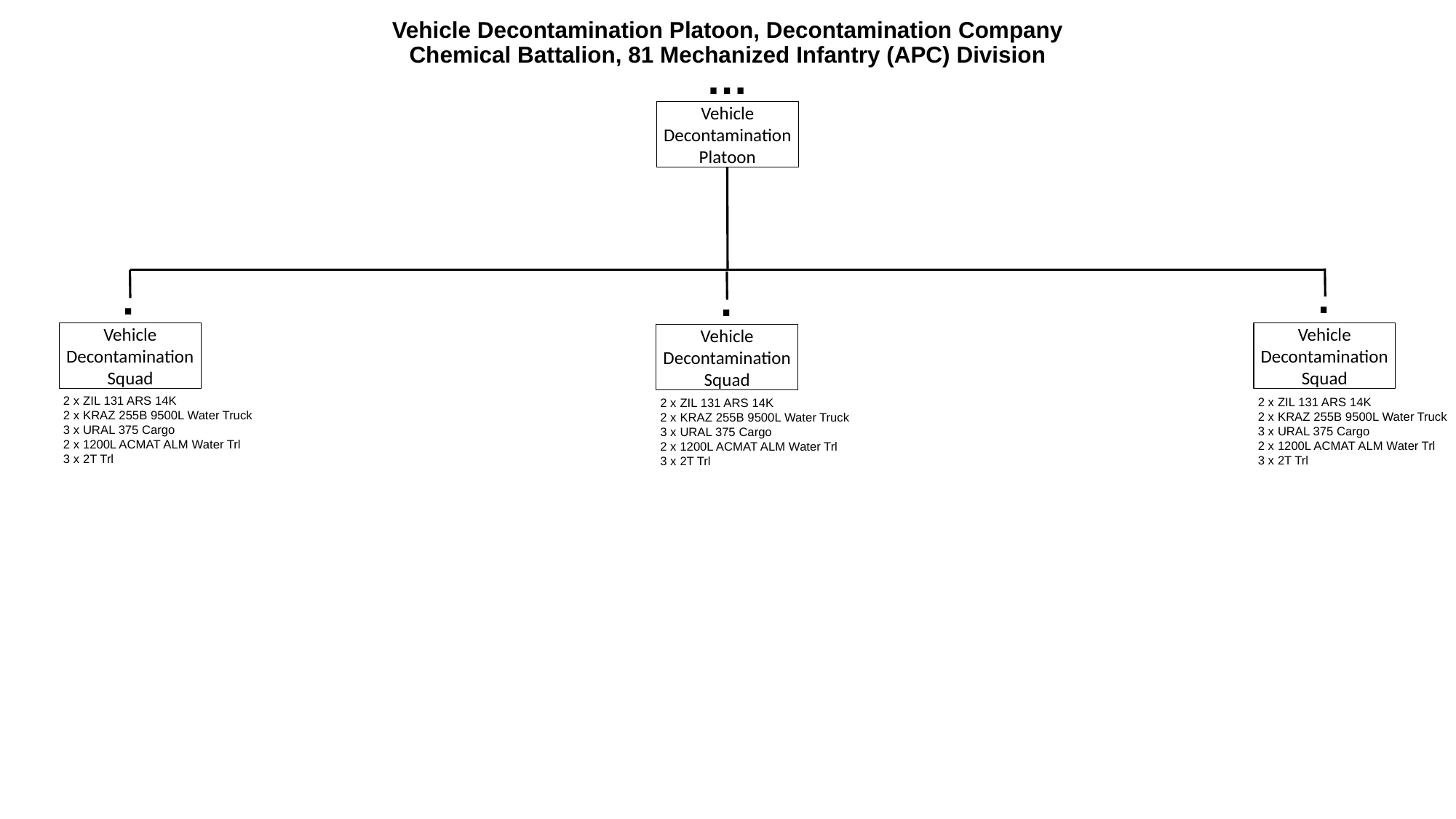

# Vehicle Decontamination Platoon, Decontamination Company Chemical Battalion, 81 Mechanized Infantry (APC) Division
…
Vehicle Decontamination
Platoon
.
.
.
Vehicle Decontamination
Squad
Vehicle Decontamination
Squad
Vehicle Decontamination
Squad
2 x ZIL 131 ARS 14K
2 x KRAZ 255B 9500L Water Truck
3 x URAL 375 Cargo
2 x 1200L ACMAT ALM Water Trl
3 x 2T Trl
2 x ZIL 131 ARS 14K
2 x KRAZ 255B 9500L Water Truck
3 x URAL 375 Cargo
2 x 1200L ACMAT ALM Water Trl
3 x 2T Trl
2 x ZIL 131 ARS 14K
2 x KRAZ 255B 9500L Water Truck
3 x URAL 375 Cargo
2 x 1200L ACMAT ALM Water Trl
3 x 2T Trl